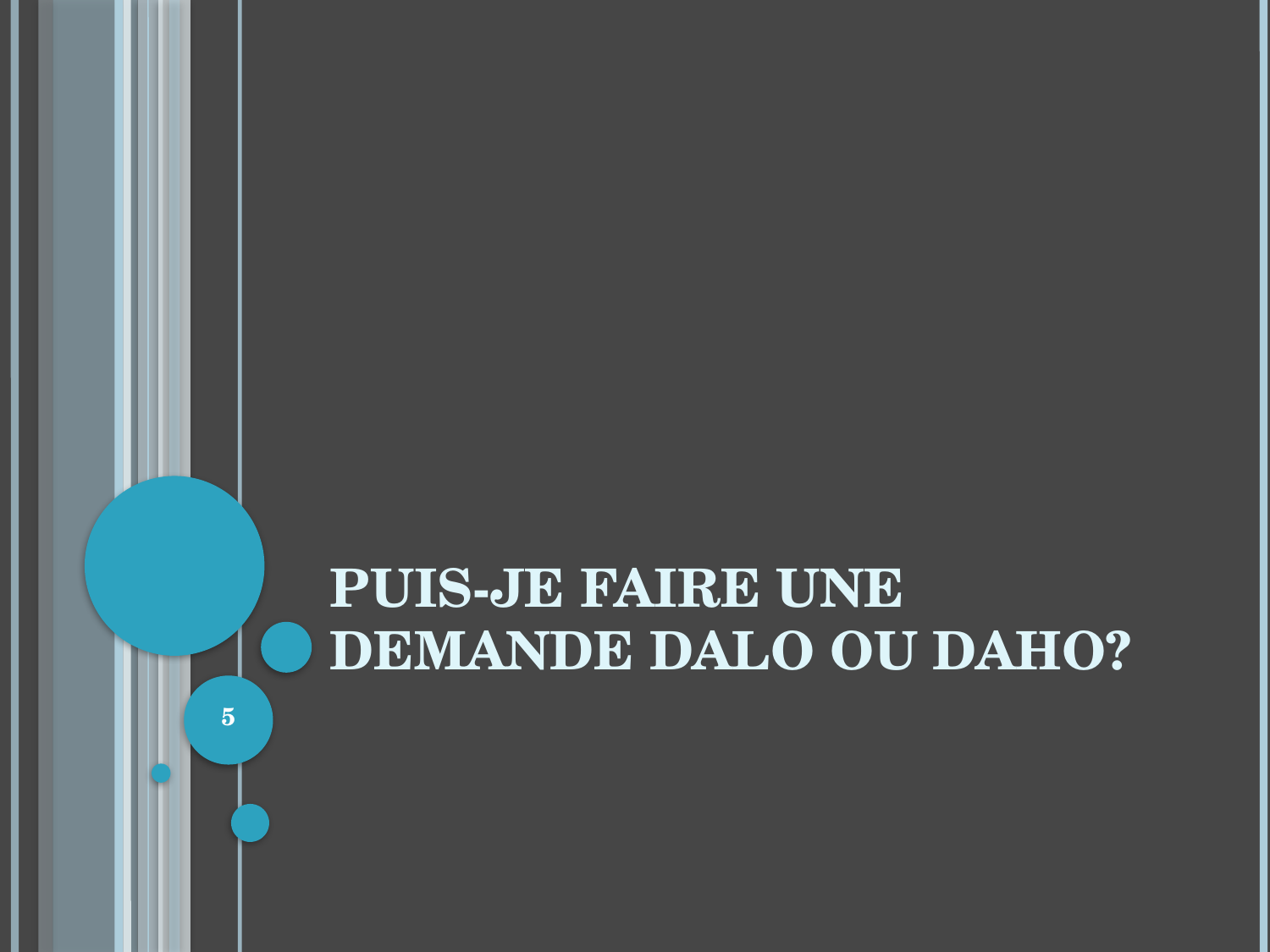

# Puis-je faire une demande DALO ou DAHO?
5